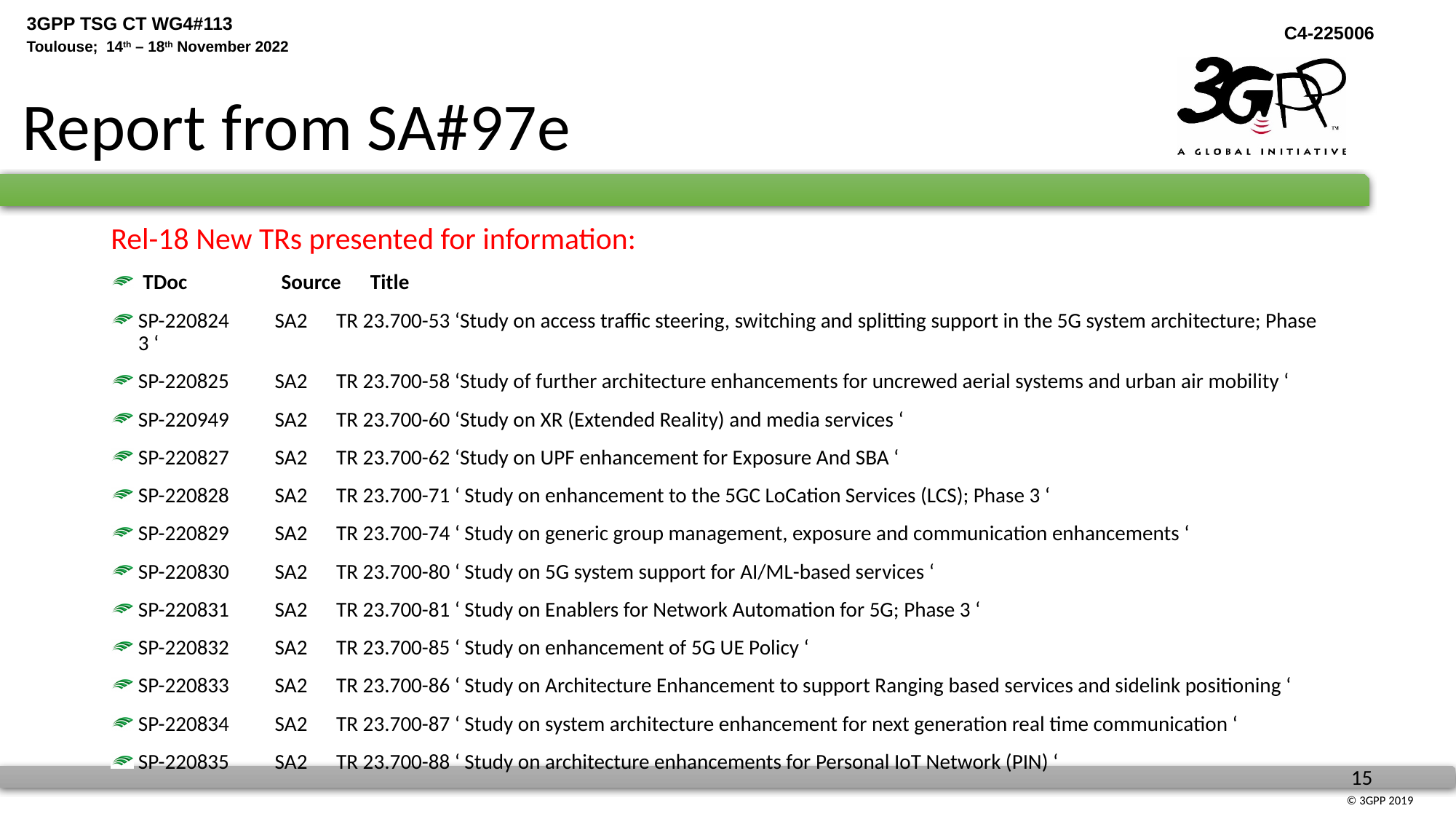

# Report from SA#97e
Rel-18 New TRs presented for information:
 TDoc	Source	Title
SP-220824	SA2	TR 23.700-53 ‘Study on access traffic steering, switching and splitting support in the 5G system architecture; Phase 3 ‘
SP-220825	SA2	TR 23.700-58 ‘Study of further architecture enhancements for uncrewed aerial systems and urban air mobility ‘
SP-220949	SA2	TR 23.700-60 ‘Study on XR (Extended Reality) and media services ‘
SP-220827	SA2	TR 23.700-62 ‘Study on UPF enhancement for Exposure And SBA ‘
SP-220828	SA2	TR 23.700-71 ‘ Study on enhancement to the 5GC LoCation Services (LCS); Phase 3 ‘
SP-220829	SA2	TR 23.700-74 ‘ Study on generic group management, exposure and communication enhancements ‘
SP-220830	SA2	TR 23.700-80 ‘ Study on 5G system support for AI/ML-based services ‘
SP-220831	SA2	TR 23.700-81 ‘ Study on Enablers for Network Automation for 5G; Phase 3 ‘
SP-220832	SA2	TR 23.700-85 ‘ Study on enhancement of 5G UE Policy ‘
SP-220833	SA2	TR 23.700-86 ‘ Study on Architecture Enhancement to support Ranging based services and sidelink positioning ‘
SP-220834	SA2	TR 23.700-87 ‘ Study on system architecture enhancement for next generation real time communication ‘
SP-220835	SA2	TR 23.700-88 ‘ Study on architecture enhancements for Personal IoT Network (PIN) ‘